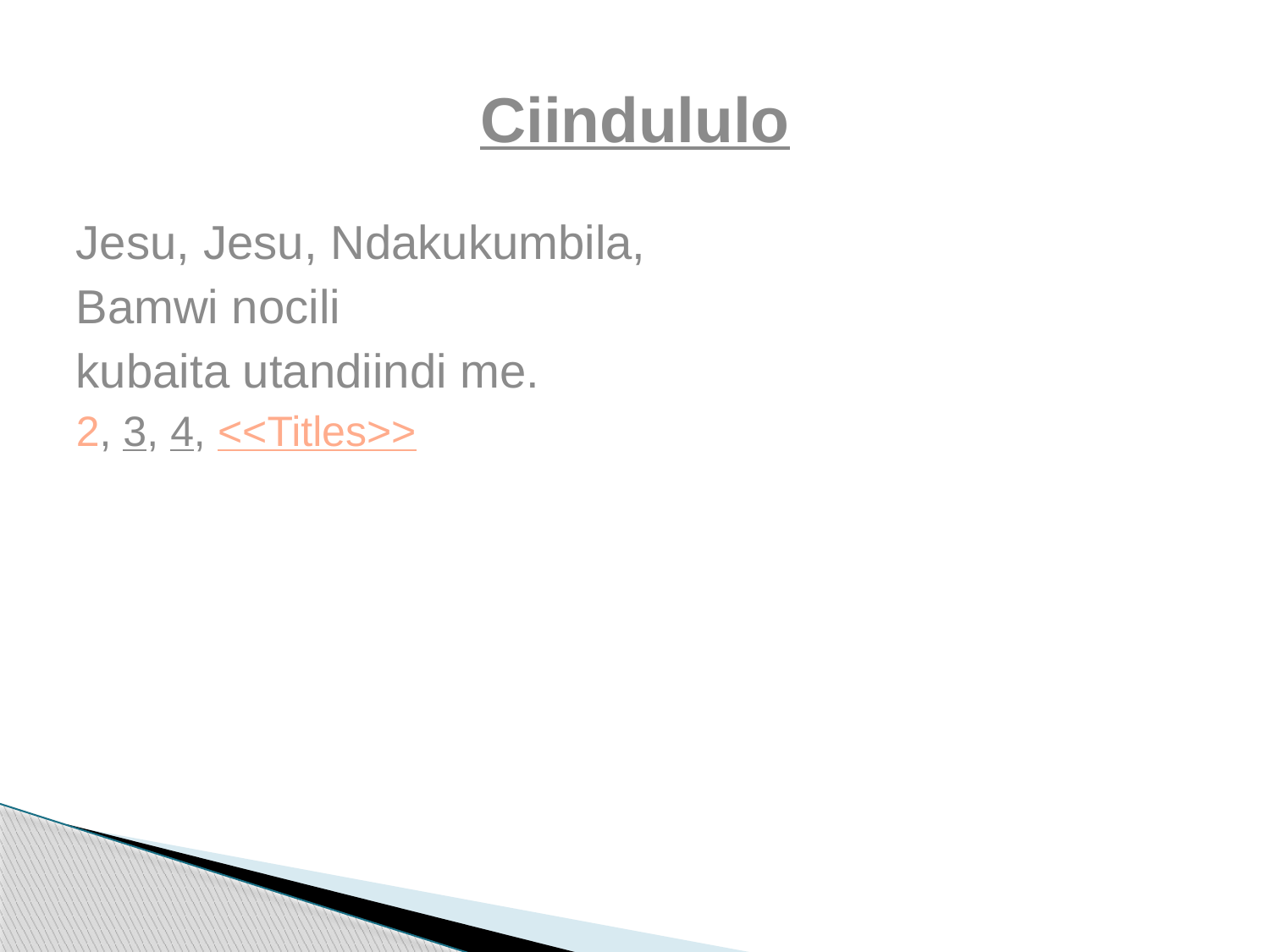

# Ciindululo
Jesu, Jesu, Ndakukumbila,
Bamwi nocili
kubaita utandiindi me.
2, 3, 4, <<Titles>>